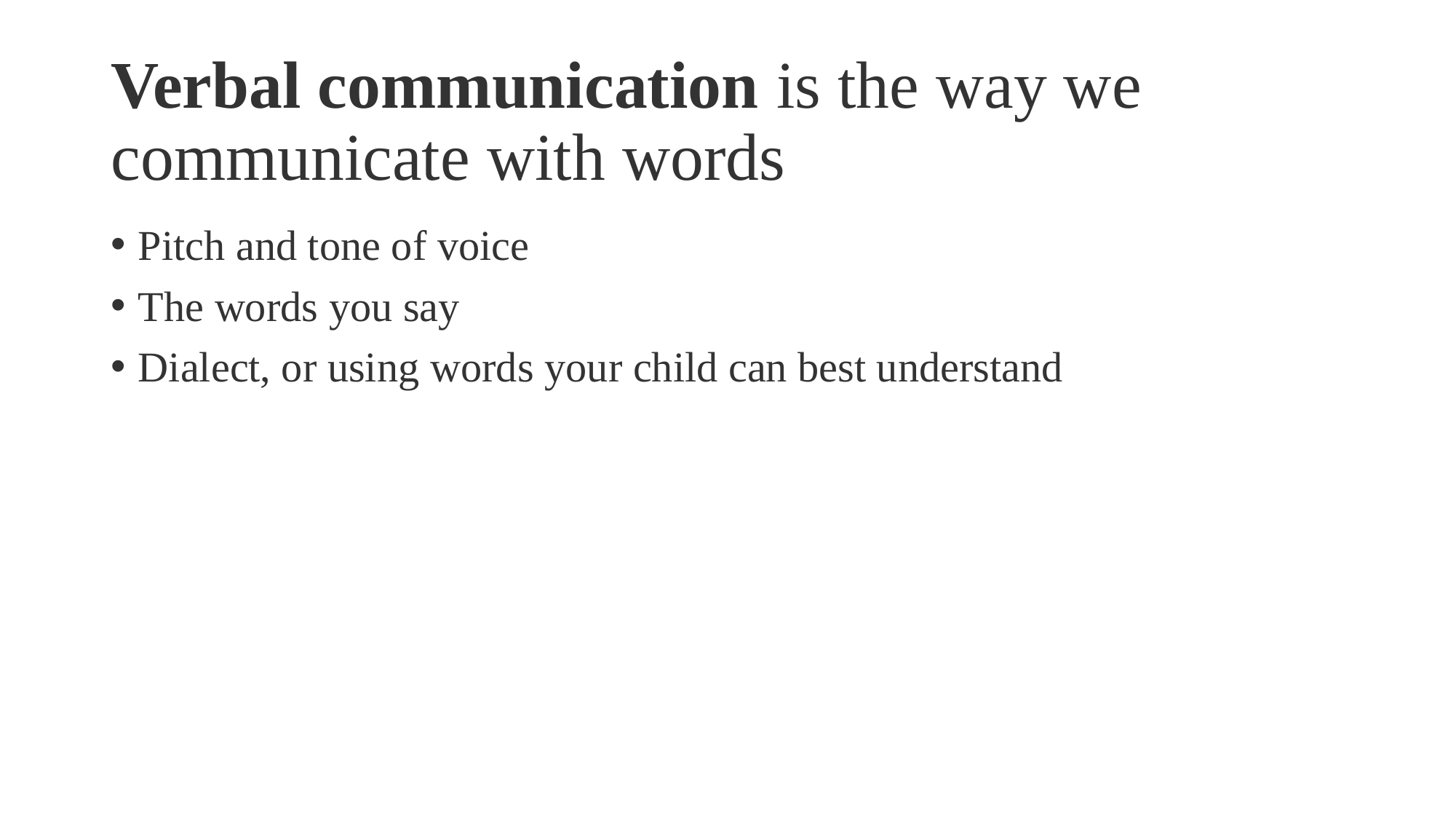

# Verbal communication is the way we communicate with words
Pitch and tone of voice
The words you say
Dialect, or using words your child can best understand